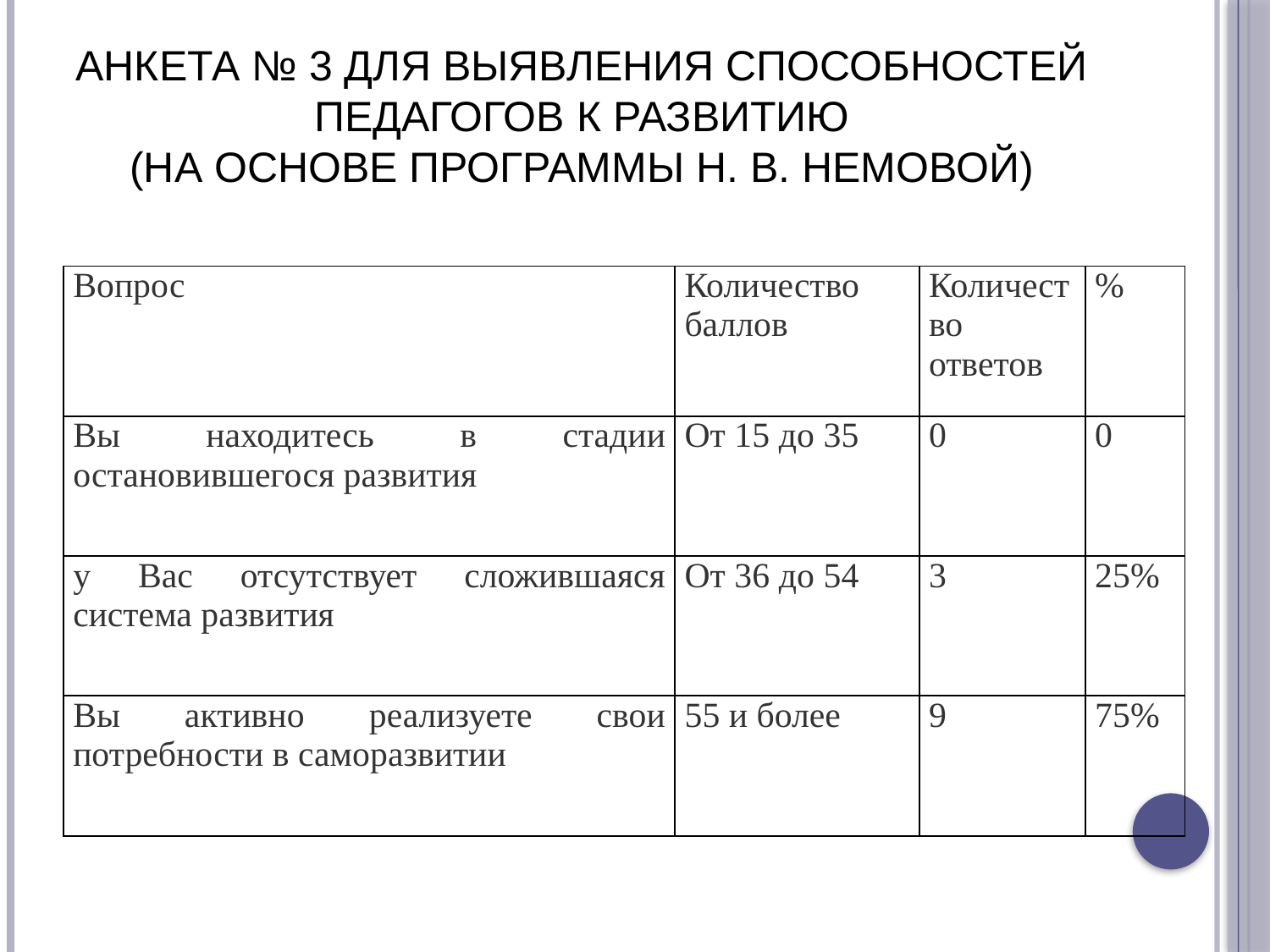

# Анкета № 3 для выявления способностей педагогов к развитию (на основе программы Н. В. Немовой)
| Вопрос | Количество баллов | Количество ответов | % |
| --- | --- | --- | --- |
| Вы находитесь в стадии остановившегося развития | От 15 до 35 | 0 | 0 |
| у Вас отсутствует сложившаяся система развития | От 36 до 54 | 3 | 25% |
| Вы активно реализуете свои потребности в саморазвитии | 55 и более | 9 | 75% |